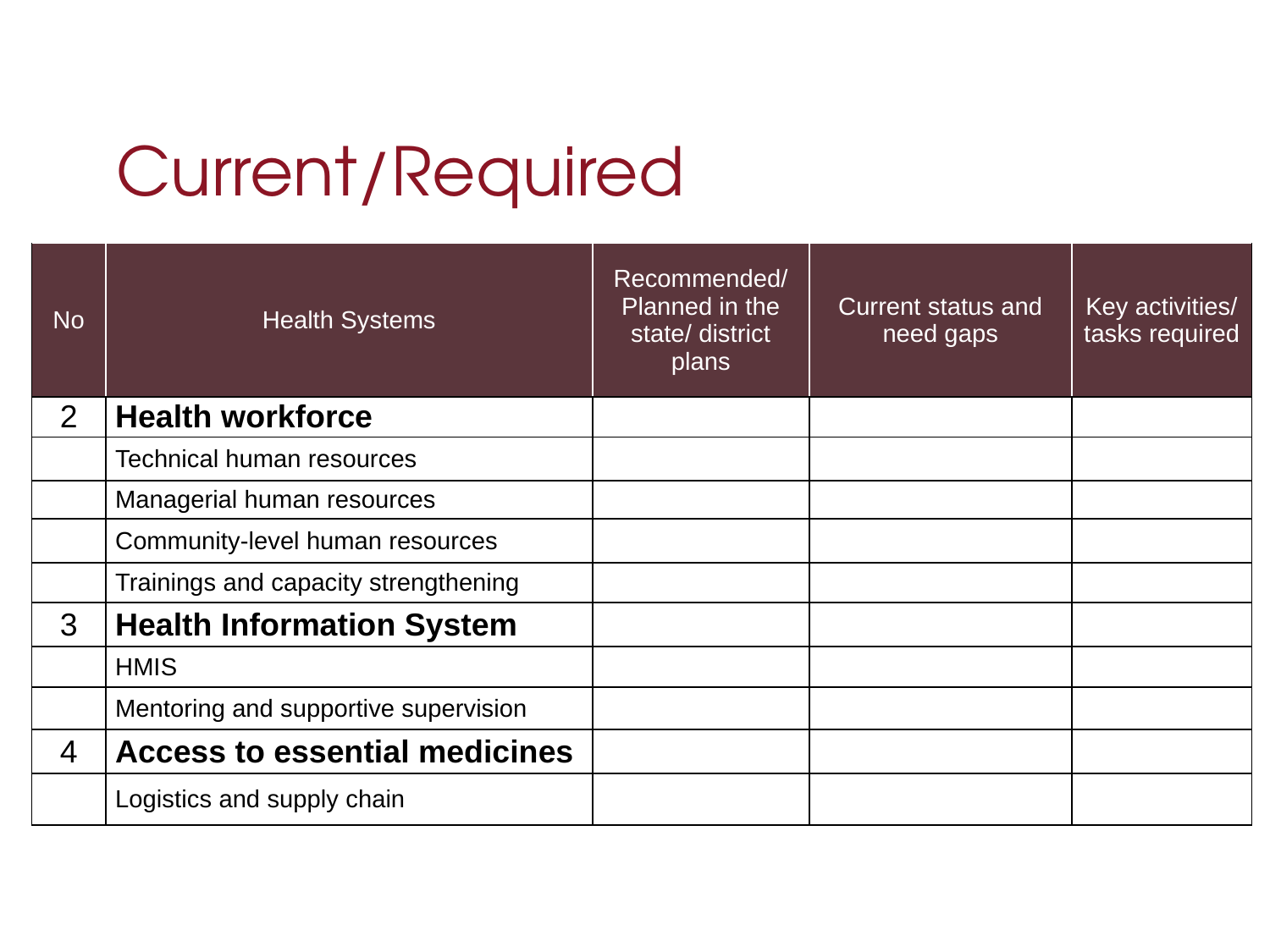

# Current/Required
| No | Health Systems | Recommended/ Planned in the state/ district plans | Current status and need gaps | Key activities/ tasks required |
| --- | --- | --- | --- | --- |
| 2 | Health workforce |  |  |  |
|  | Technical human resources |  |  |  |
|  | Managerial human resources |  |  |  |
|  | Community-level human resources |  |  |  |
|  | Trainings and capacity strengthening |  |  |  |
| 3 | Health Information System |  |  |  |
|  | HMIS |  |  |  |
|  | Mentoring and supportive supervision |  |  |  |
| 4 | Access to essential medicines |  |  |  |
|  | Logistics and supply chain |  |  |  |